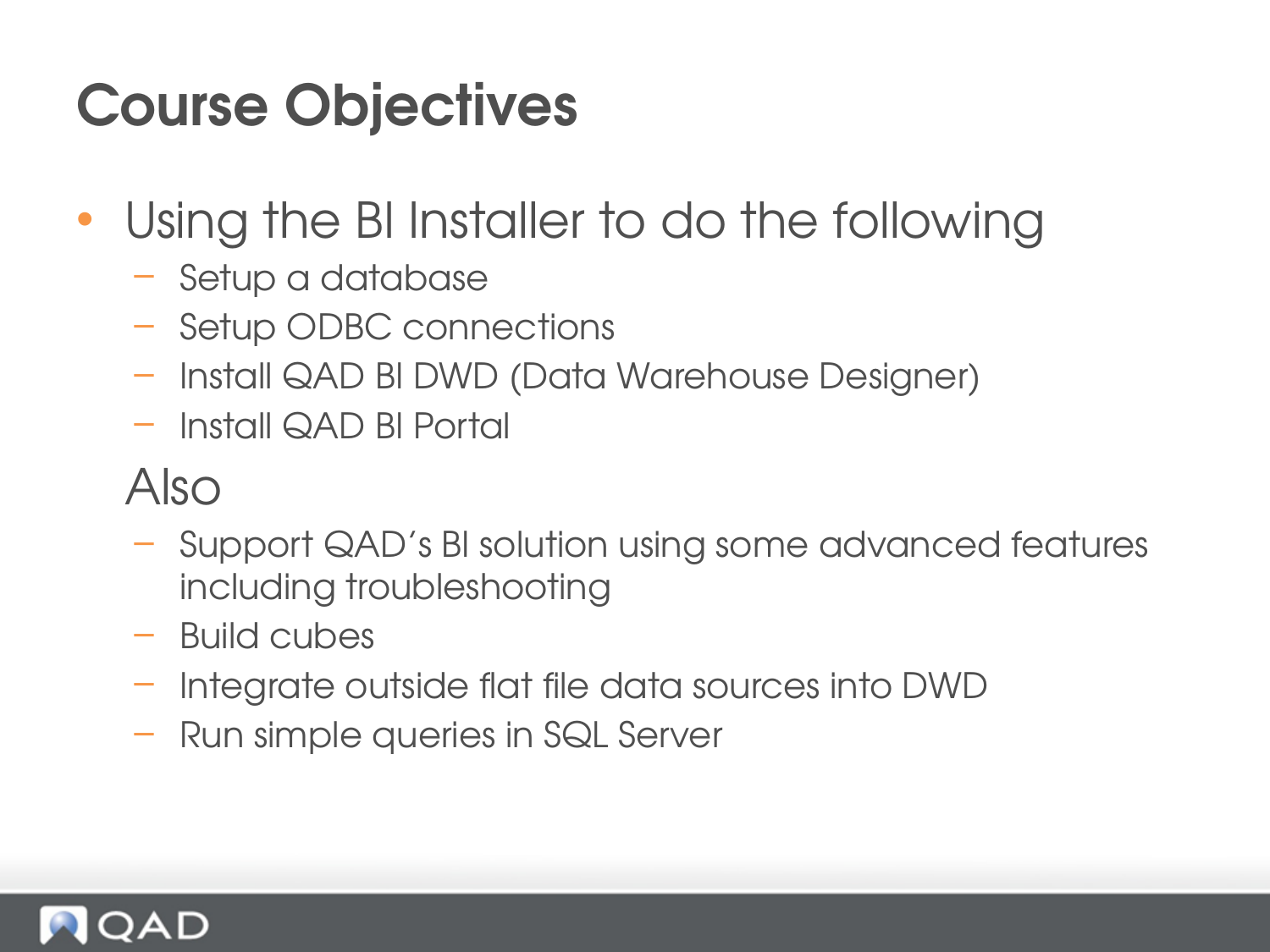

# Course Objectives
Using the BI Installer to do the following
Setup a database
Setup ODBC connections
Install QAD BI DWD (Data Warehouse Designer)
Install QAD BI Portal
	Also
Support QAD’s BI solution using some advanced features including troubleshooting
Build cubes
Integrate outside flat file data sources into DWD
Run simple queries in SQL Server